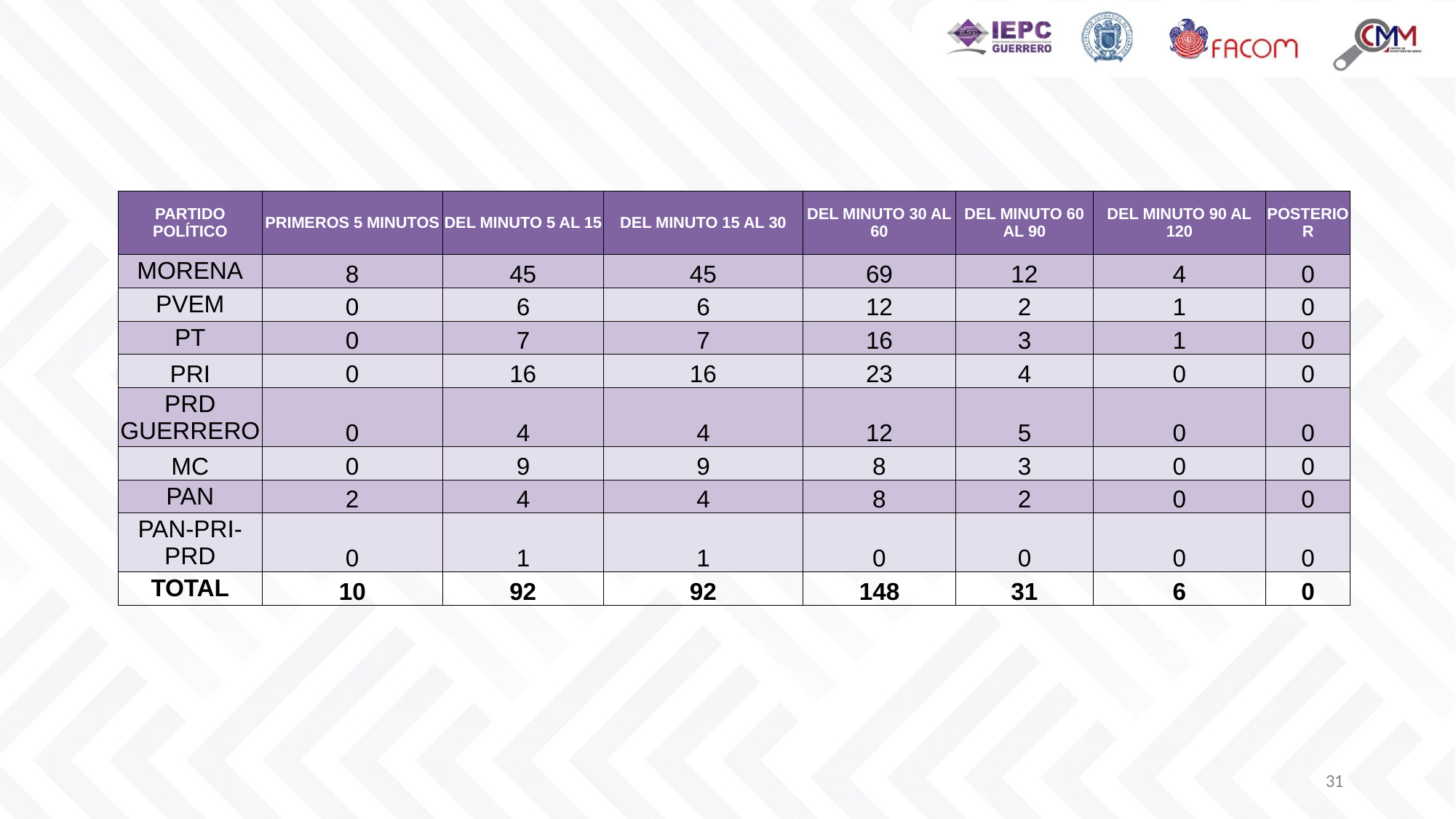

| PARTIDO POLÍTICO | PRIMEROS 5 MINUTOS | DEL MINUTO 5 AL 15 | DEL MINUTO 15 AL 30 | DEL MINUTO 30 AL 60 | DEL MINUTO 60 AL 90 | DEL MINUTO 90 AL 120 | POSTERIOR |
| --- | --- | --- | --- | --- | --- | --- | --- |
| MORENA | 8 | 45 | 45 | 69 | 12 | 4 | 0 |
| PVEM | 0 | 6 | 6 | 12 | 2 | 1 | 0 |
| PT | 0 | 7 | 7 | 16 | 3 | 1 | 0 |
| PRI | 0 | 16 | 16 | 23 | 4 | 0 | 0 |
| PRD GUERRERO | 0 | 4 | 4 | 12 | 5 | 0 | 0 |
| MC | 0 | 9 | 9 | 8 | 3 | 0 | 0 |
| PAN | 2 | 4 | 4 | 8 | 2 | 0 | 0 |
| PAN-PRI-PRD | 0 | 1 | 1 | 0 | 0 | 0 | 0 |
| TOTAL | 10 | 92 | 92 | 148 | 31 | 6 | 0 |
31